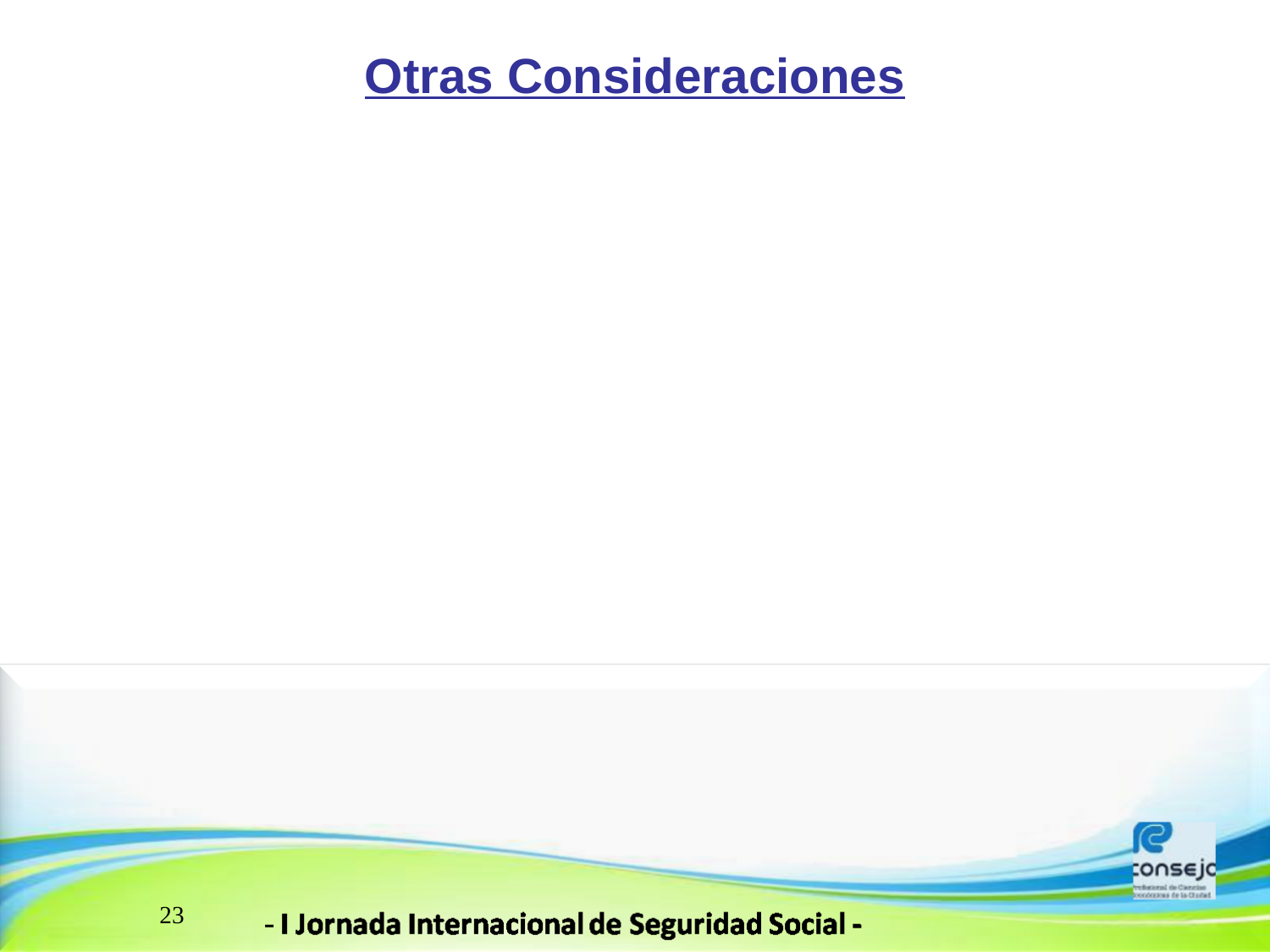

# Otras Consideraciones
Análisis de la proporción creciente de las edades mayores respecto de la edad  activa, desde el enfoque de las probabilidades de vida individuales.-

Vida media diferida (pasiva)– Vida media temporaria (activa.-

Utilización  de Tablas de mortalidad de Celade /Cepal y estimaciones de Tablas de mortalidad resultantes de las esperanzas de vida.-
23